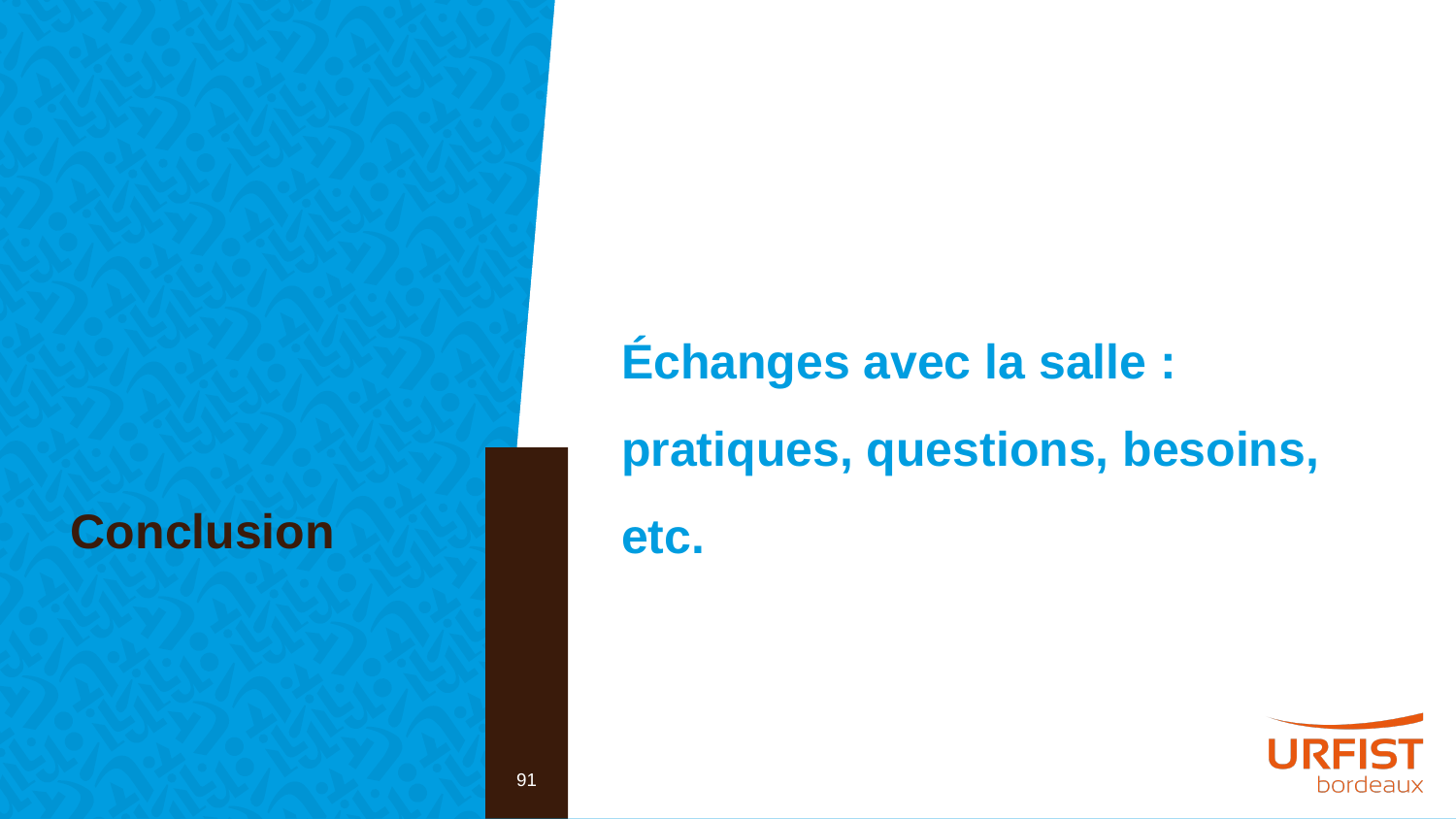

Conclusion

Échanges avec la salle : pratiques, questions, besoins, etc.
91